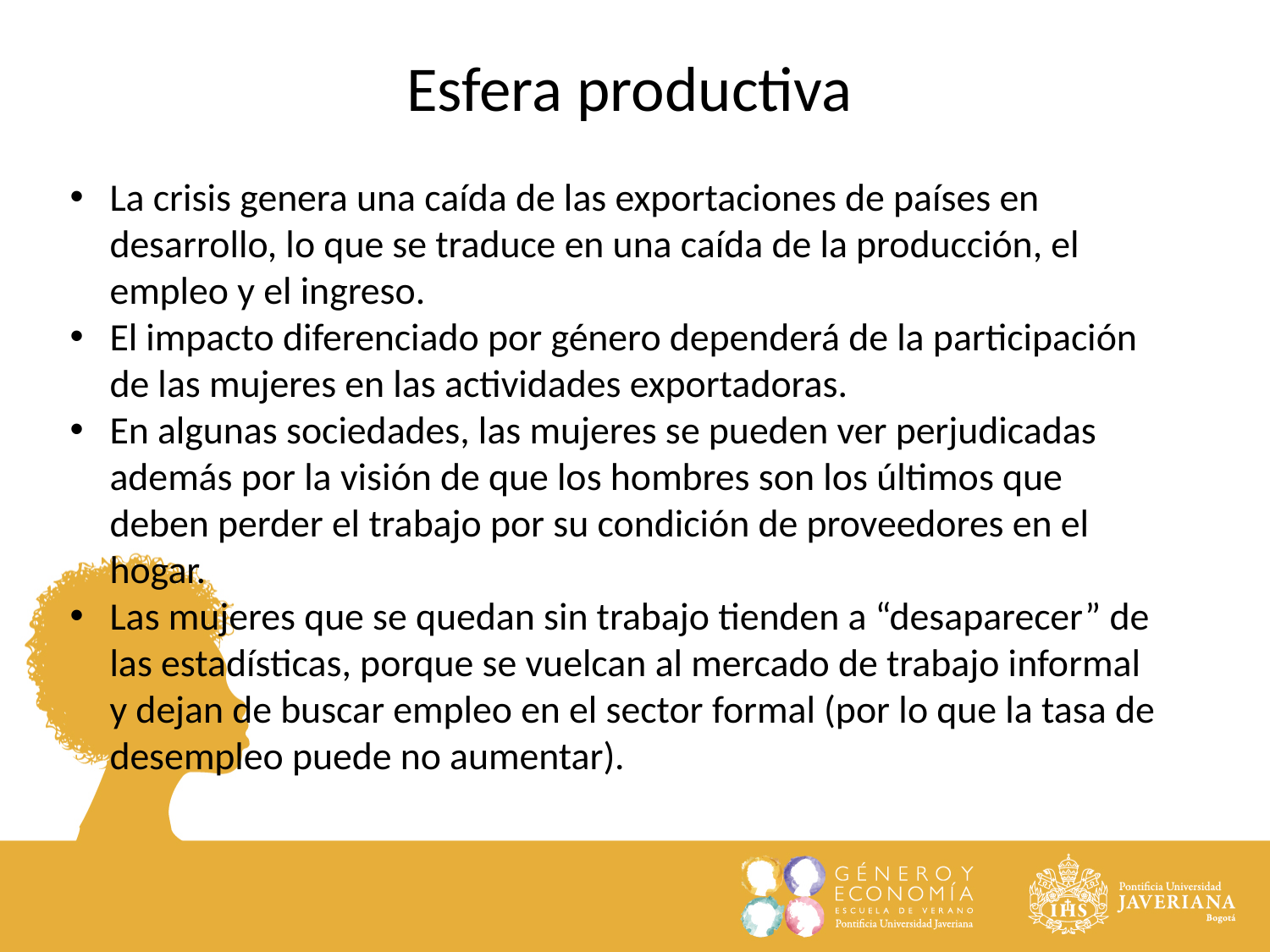

Esfera productiva
La crisis genera una caída de las exportaciones de países en desarrollo, lo que se traduce en una caída de la producción, el empleo y el ingreso.
El impacto diferenciado por género dependerá de la participación de las mujeres en las actividades exportadoras.
En algunas sociedades, las mujeres se pueden ver perjudicadas además por la visión de que los hombres son los últimos que deben perder el trabajo por su condición de proveedores en el hogar.
Las mujeres que se quedan sin trabajo tienden a “desaparecer” de las estadísticas, porque se vuelcan al mercado de trabajo informal y dejan de buscar empleo en el sector formal (por lo que la tasa de desempleo puede no aumentar).